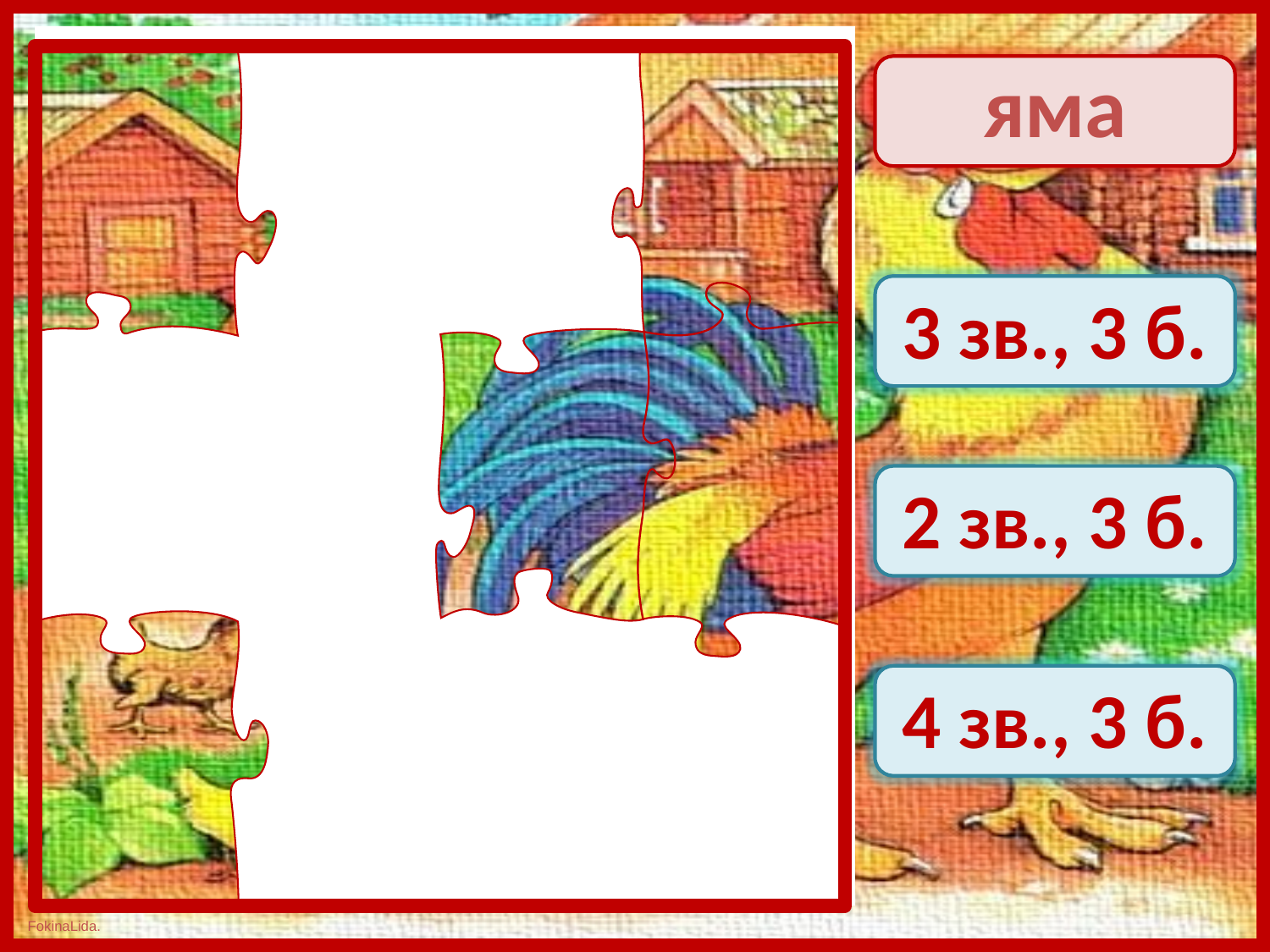

яма
3 зв., 3 б.

2 зв., 3 б.

4 зв., 3 б.